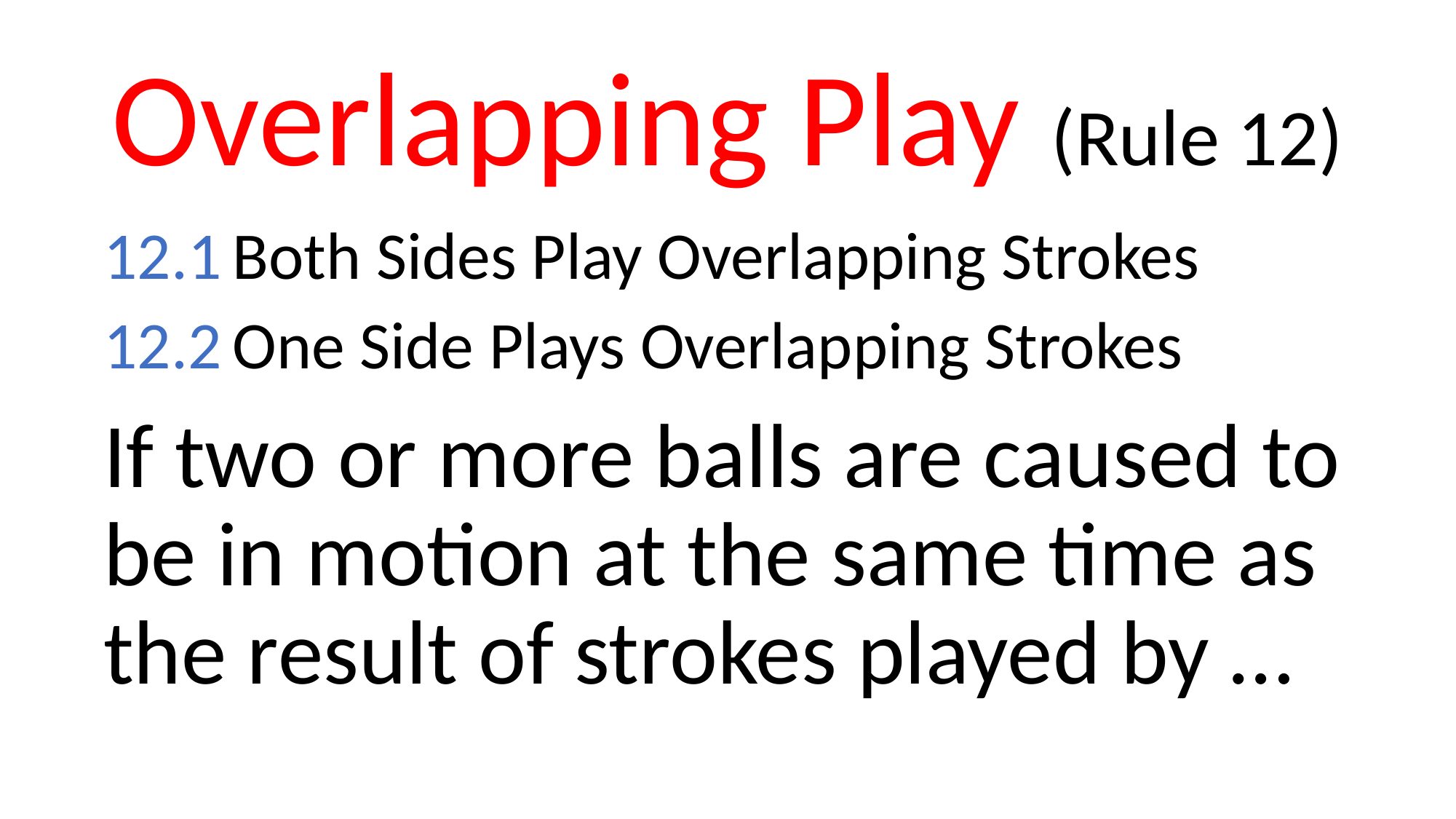

# Overlapping Play (Rule 12)
12.1	Both Sides Play Overlapping Strokes
12.2	One Side Plays Overlapping Strokes
If two or more balls are caused to be in motion at the same time as the result of strokes played by …